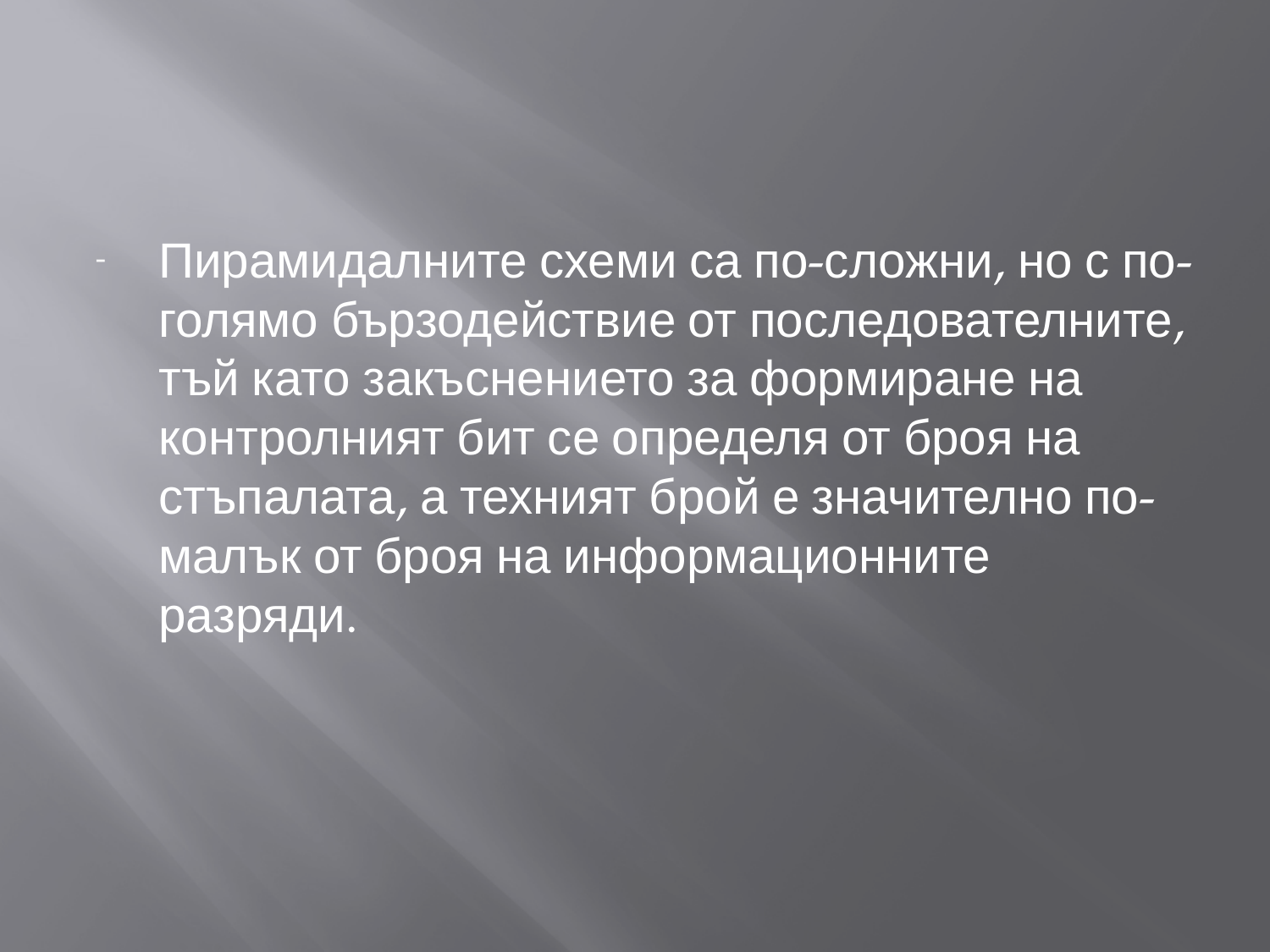

Пирамидалните схеми са по-сложни, но с по-голямо бързодействие от последователните, тъй като закъснението за формиране на контролният бит се определя от броя на стъпалата, а техният брой е значително по-малък от броя на информационните разряди.